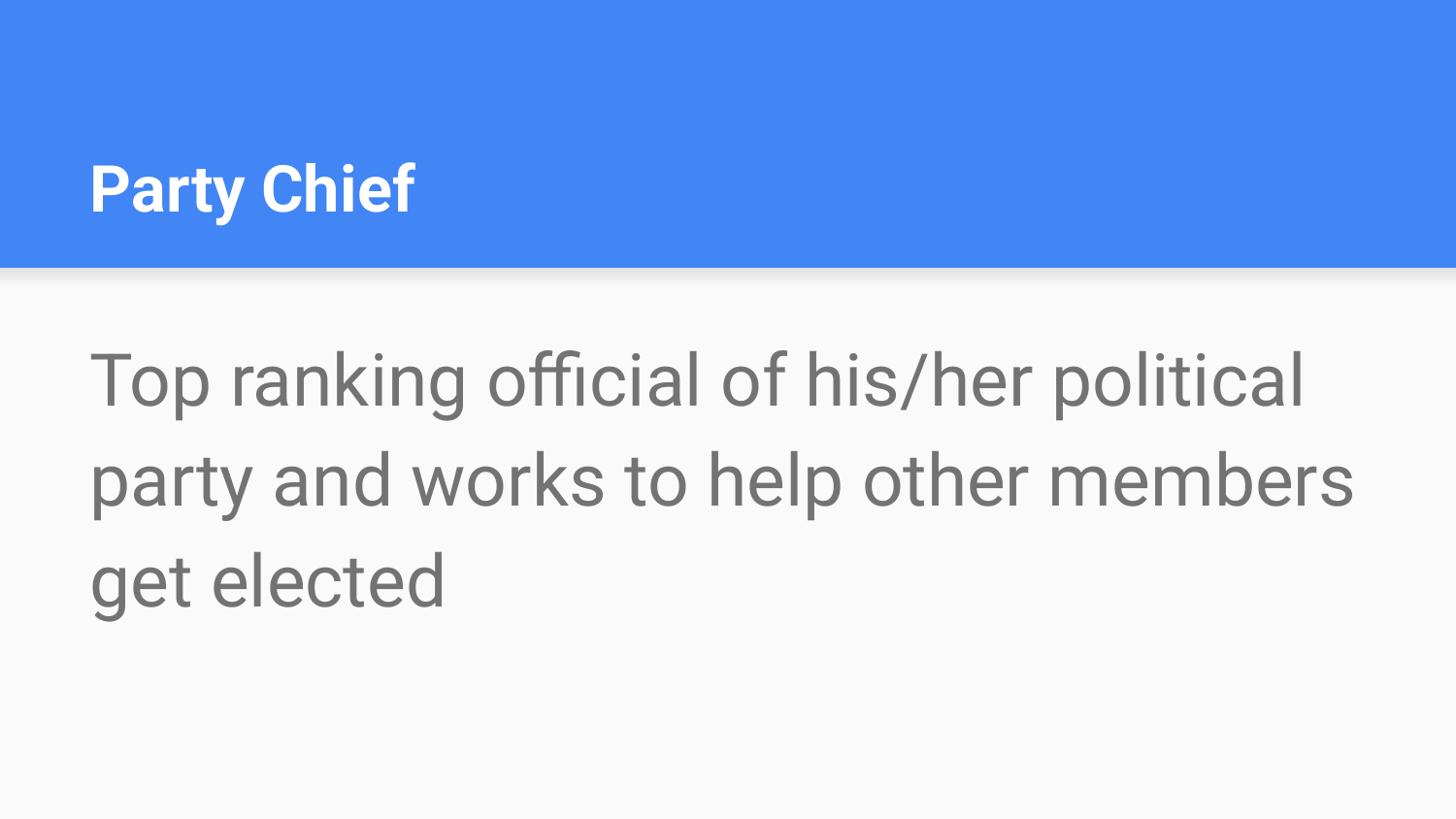

# Party Chief
Top ranking official of his/her political party and works to help other members get elected